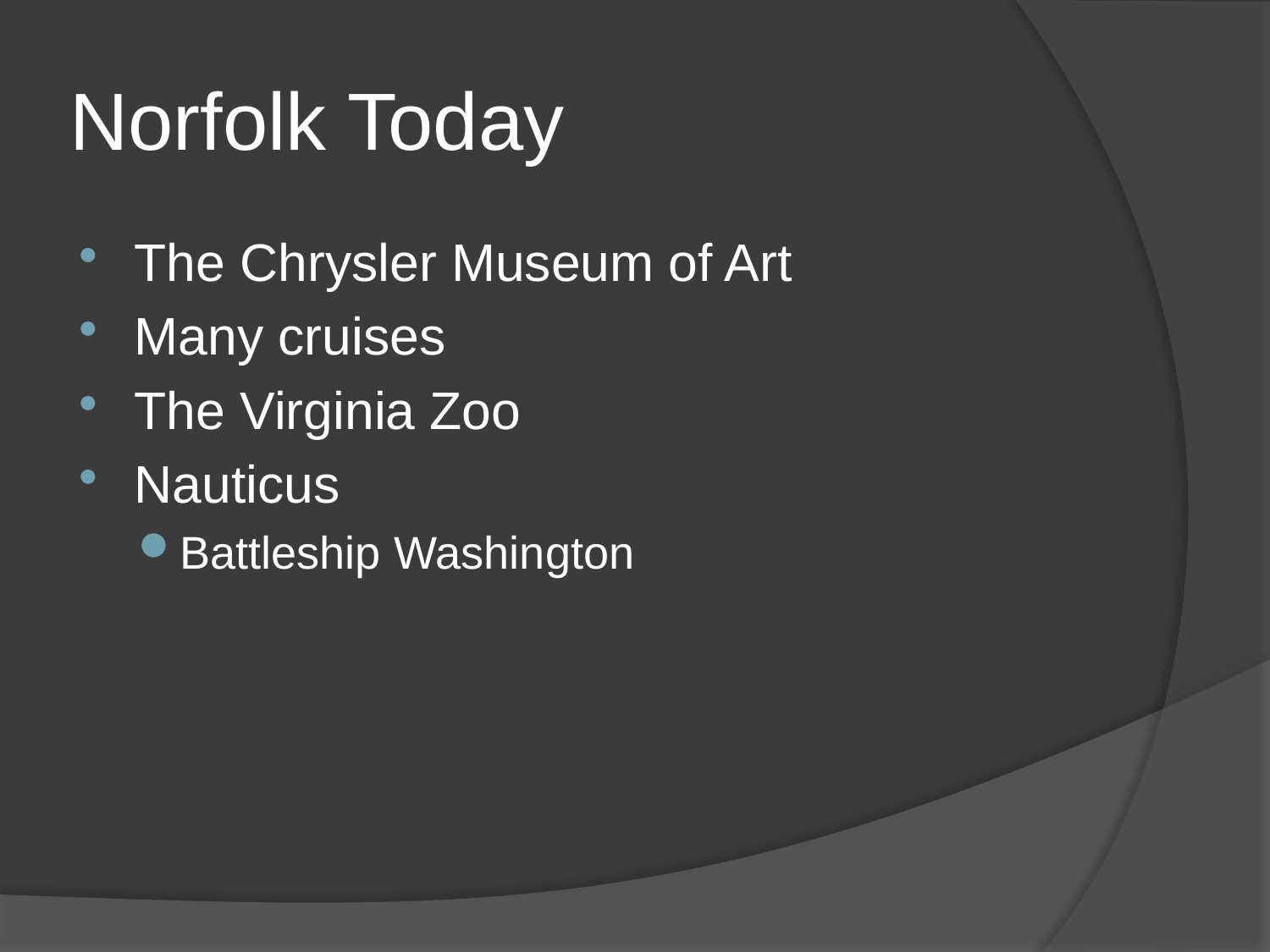

# Norfolk Today
The Chrysler Museum of Art
Many cruises
The Virginia Zoo
Nauticus
Battleship Washington